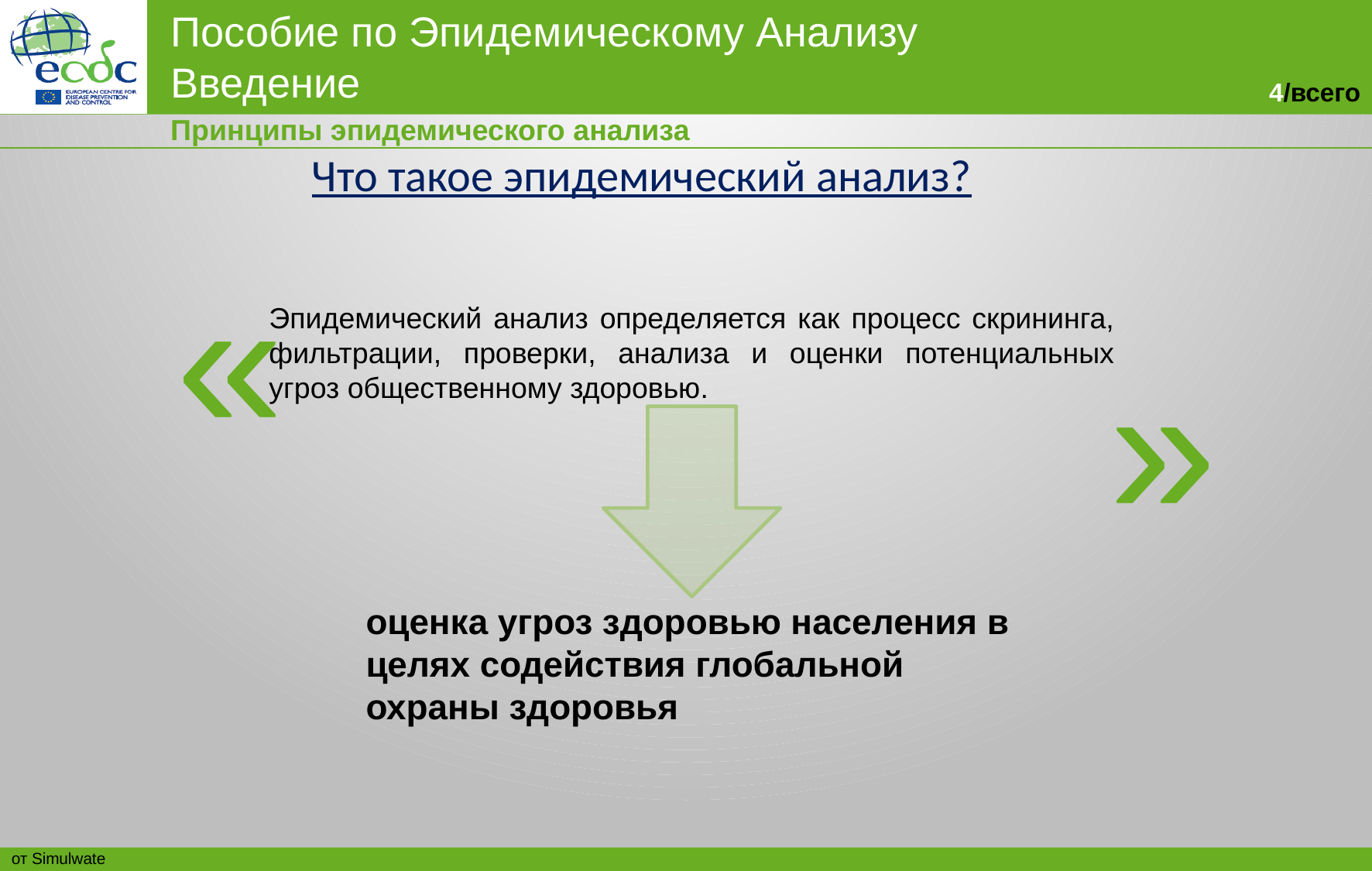

Принципы эпидемического анализа
Что такое эпидемический анализ?
«
Эпидемический анализ определяется как процесс скрининга, фильтрации, проверки, анализа и оценки потенциальных угроз общественному здоровью.
»

оценка угроз здоровью населения в целях содействия глобальной охраны здоровья